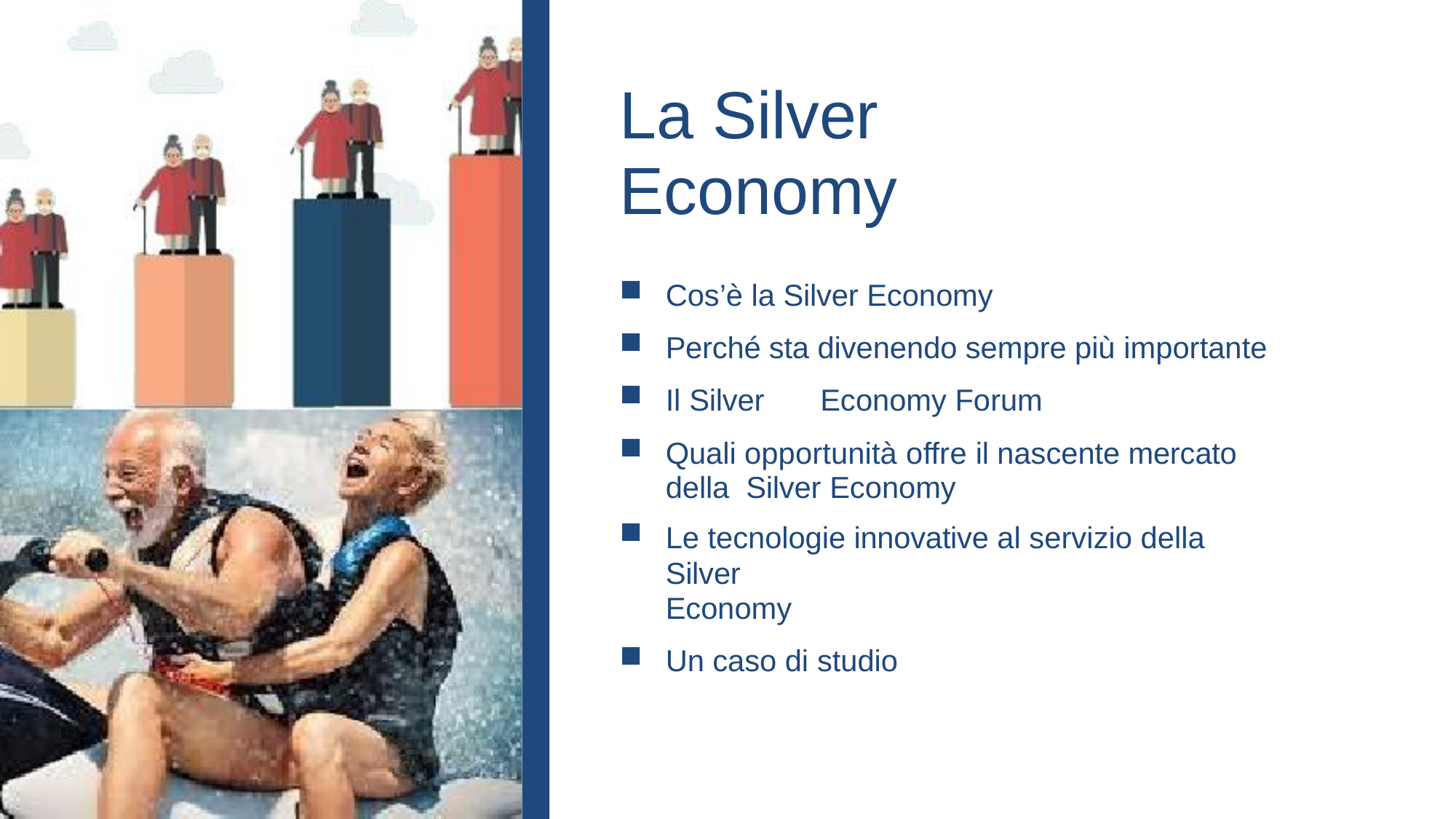

# La Silver Economy
Cos’è la Silver Economy
Perché sta divenendo sempre più importante
Il Silver	Economy Forum
Quali opportunità offre il nascente mercato della  Silver Economy
Le tecnologie innovative al servizio della Silver
Economy
Un caso di studio